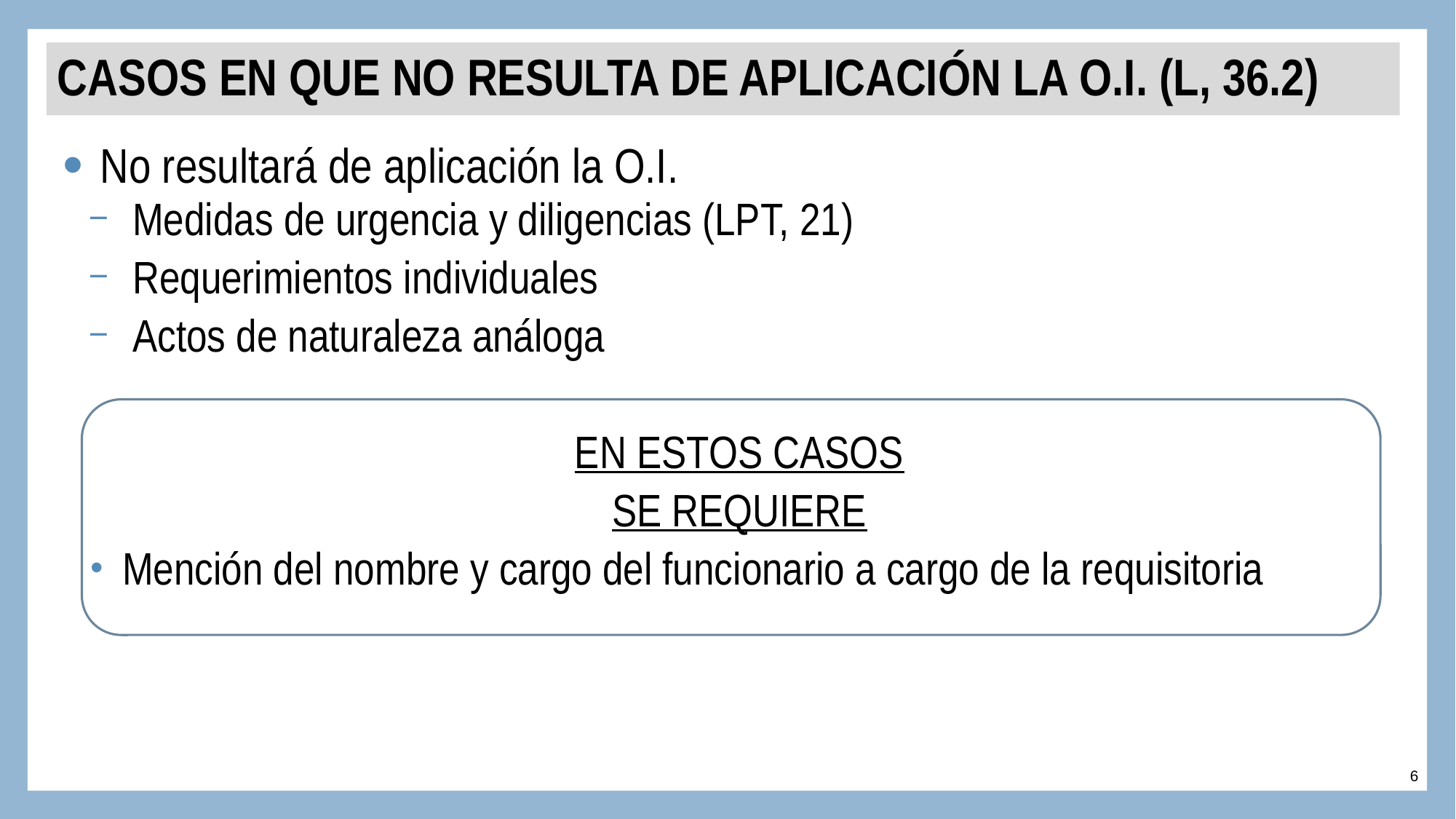

# CASOS EN QUE NO RESULTA DE APLICACIÓN LA O.I. (L, 36.2)
No resultará de aplicación la O.I.
Medidas de urgencia y diligencias (LPT, 21)
Requerimientos individuales
Actos de naturaleza análoga

EN ESTOS CASOS
SE REQUIERE
Mención del nombre y cargo del funcionario a cargo de la requisitoria

6